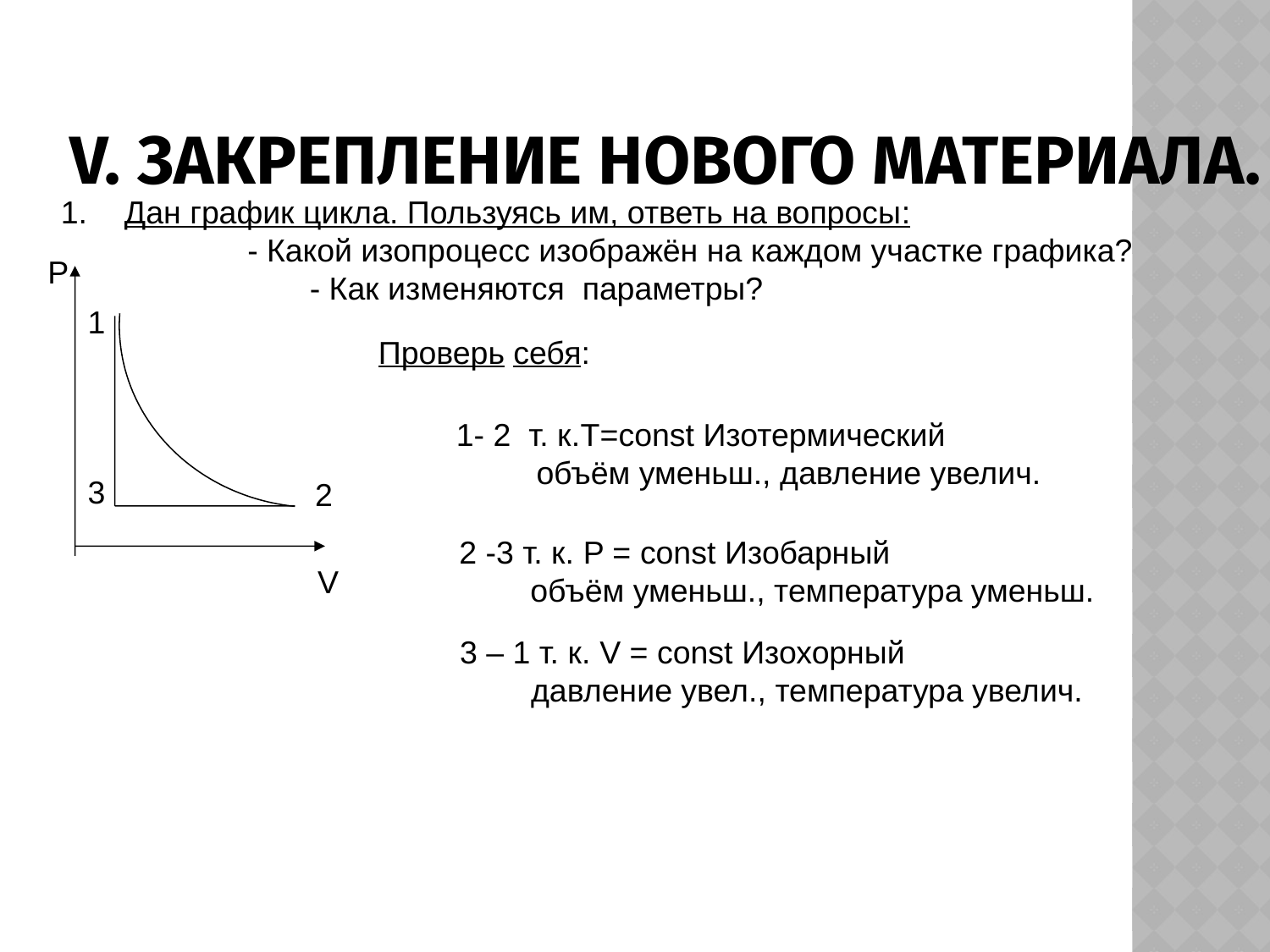

# V. Закрепление нового материала.
Дан график цикла. Пользуясь им, ответь на вопросы:
                     - Какой изопроцесс изображён на каждом участке графика?
                            - Как изменяются  параметры?
Р

1

Проверь себя:
1- 2  т. к.T=const Изотермический
         объём уменьш., давление увелич.
3
2

2 -3 т. к. P = const Изобарный
        объём уменьш., температура уменьш.

V
3 – 1 т. к. V = const Изохорный
        давление увел., температура увелич.